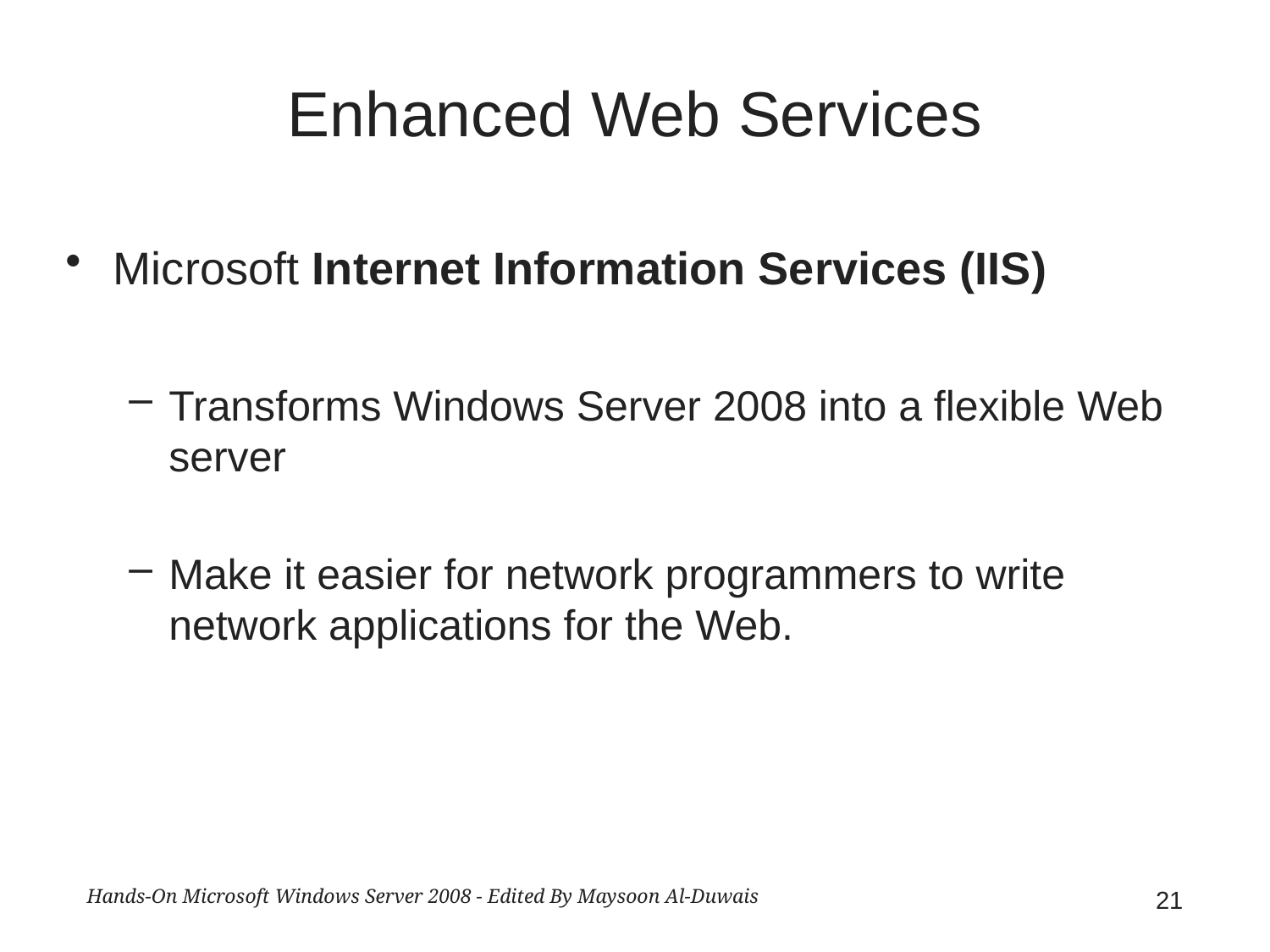

# Enhanced Web Services
Microsoft Internet Information Services (IIS)

Transforms Windows Server 2008 into a flexible Web server

Make it easier for network programmers to write network applications for the Web.
Hands-On Microsoft Windows Server 2008 - Edited By Maysoon Al-Duwais
21